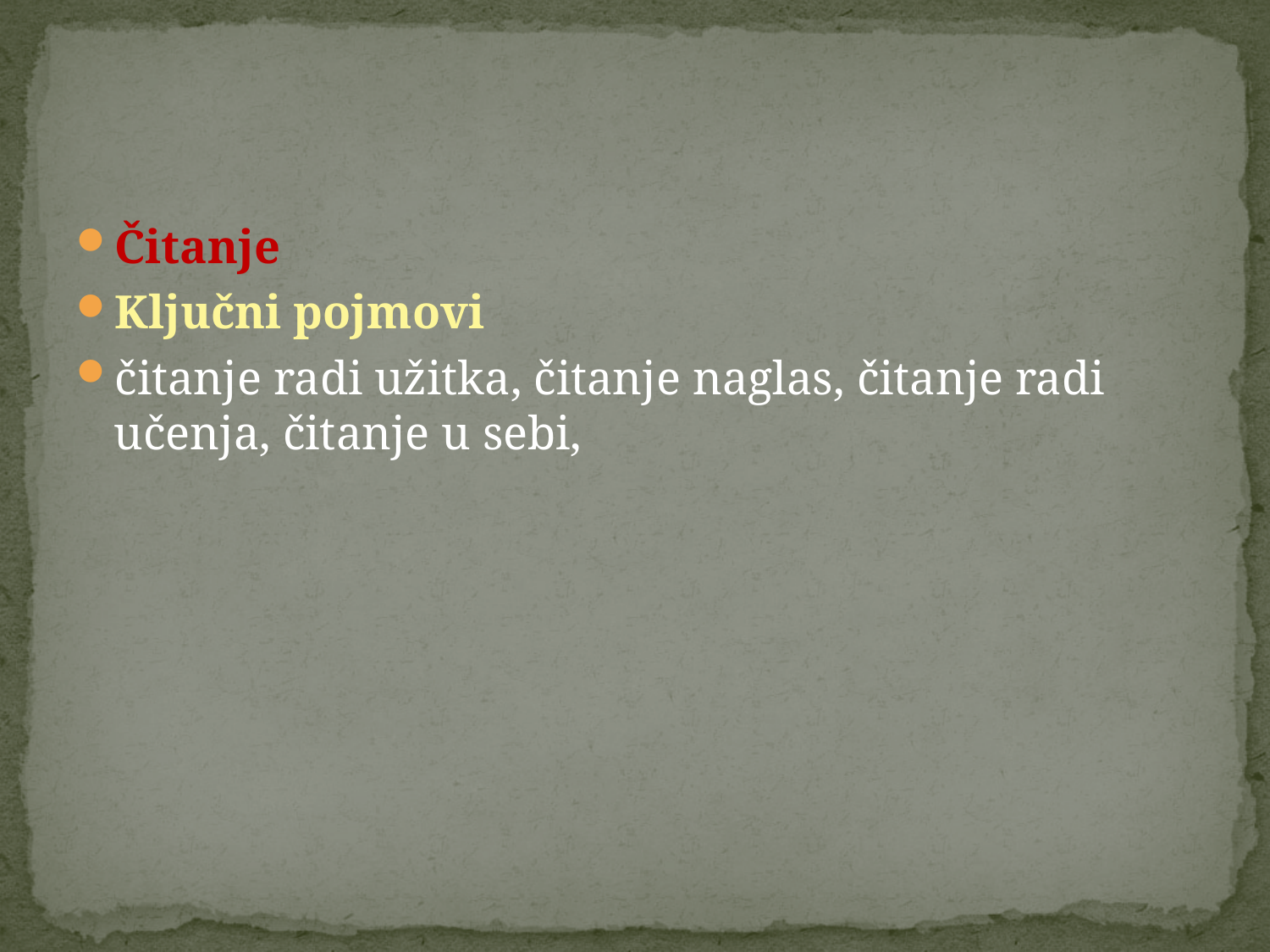

Čitanje
Ključni pojmovi
čitanje radi užitka, čitanje naglas, čitanje radi učenja, čitanje u sebi,